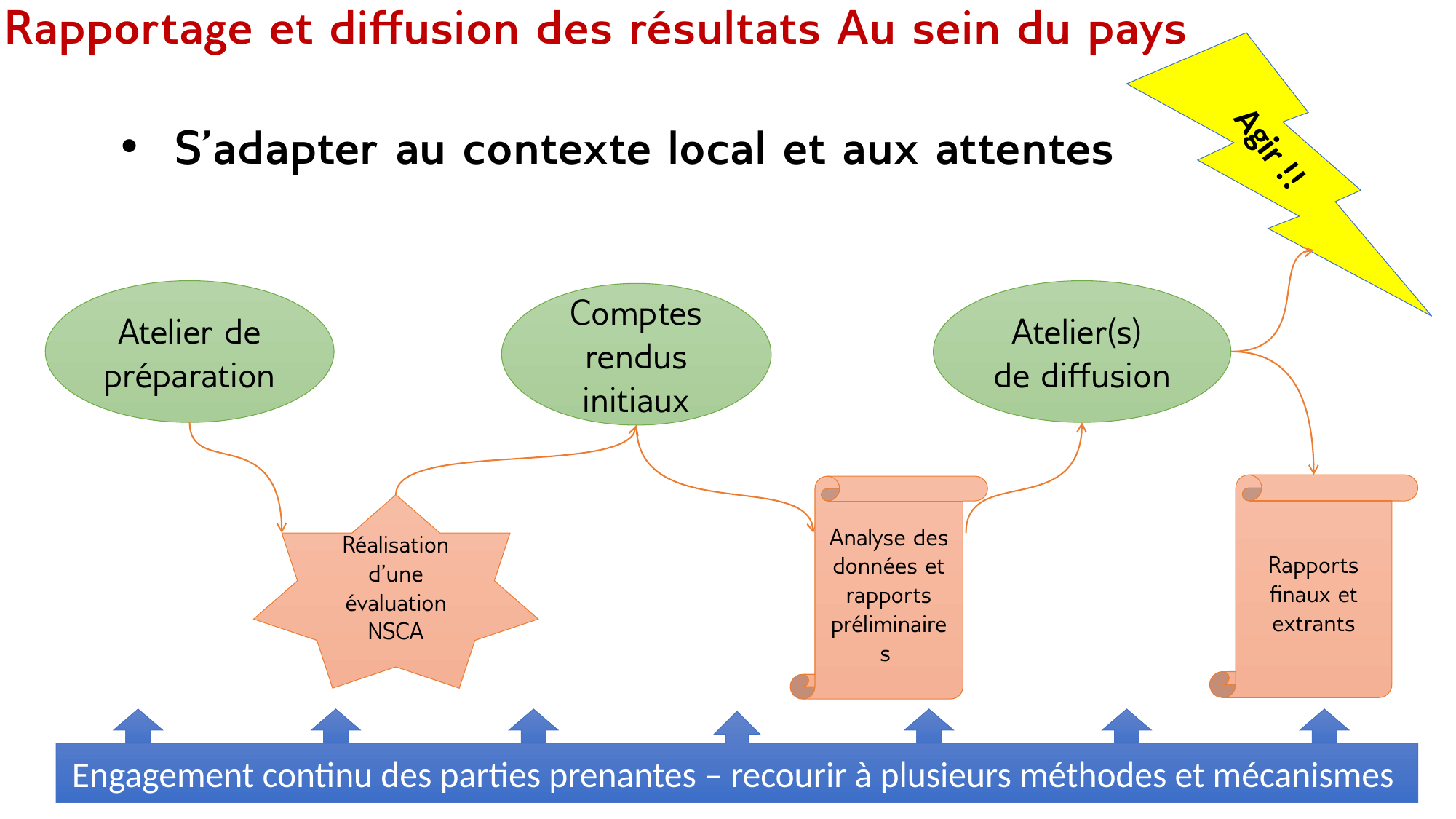

# Rapportage et diffusion des résultats Au sein du pays

S’adapter au contexte local et aux attentes
Agir !!
Atelier(s)
de diffusion
Atelier de préparation
Comptes rendus initiaux
Rapports finaux et extrants
Analyse des données et rapports préliminaires
Réalisation d’une évaluation NSCA

Engagement continu des parties prenantes – recourir à plusieurs méthodes et mécanismes